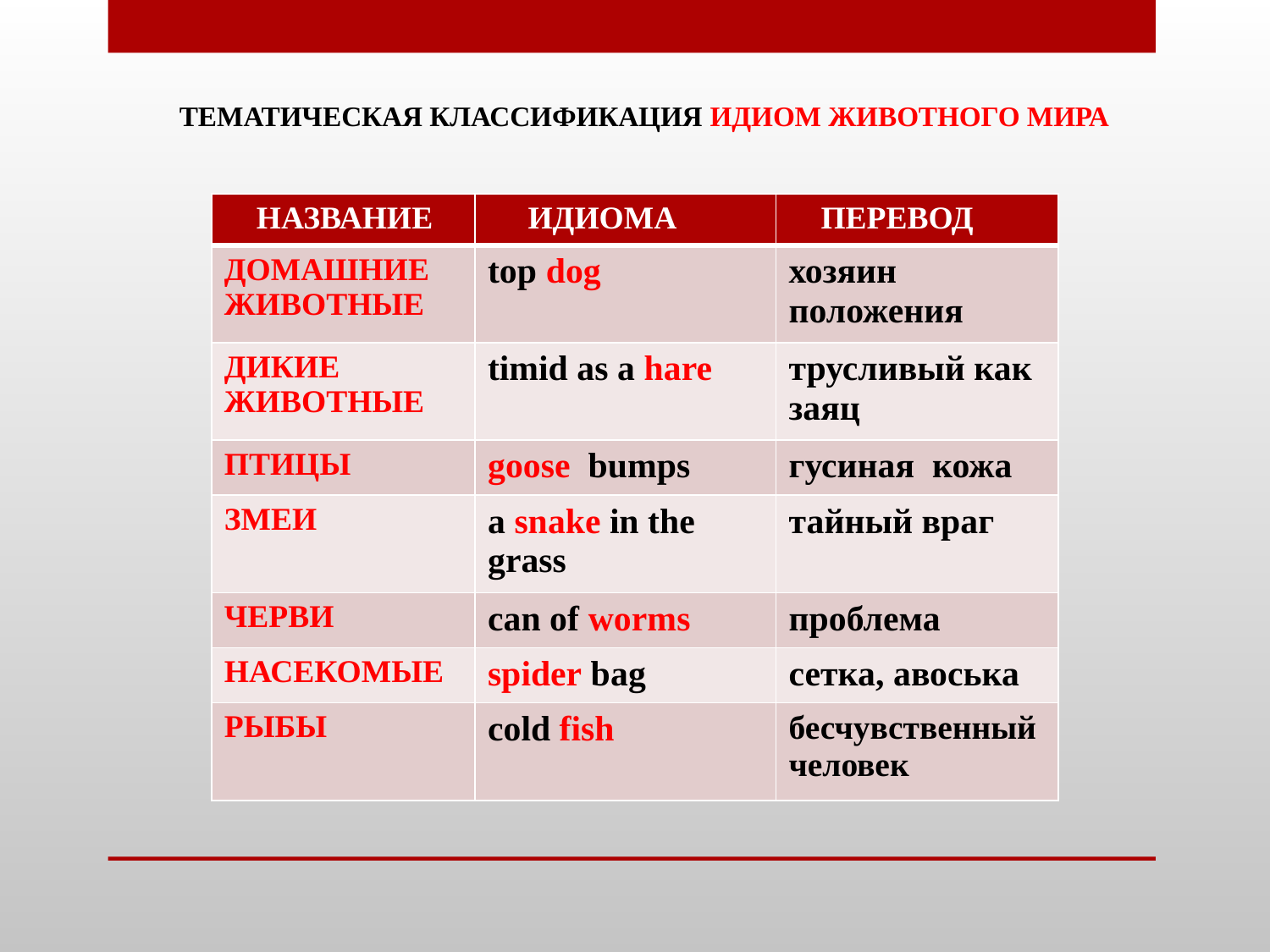

ТЕМАТИЧЕСКАЯ КЛАССИФИКАЦИЯ ИДИОМ ЖИВОТНОГО МИРА
| НАЗВАНИЕ | ИДИОМА | ПЕРЕВОД |
| --- | --- | --- |
| ДОМАШНИЕ ЖИВОТНЫЕ | top dog | хозяин положения |
| ДИКИЕ ЖИВОТНЫЕ | timid as a hare | трусливый как заяц |
| ПТИЦЫ | goose bumps | гусиная кожа |
| ЗМЕИ | a snake in the grass | тайный враг |
| ЧЕРВИ | can of worms | проблема |
| НАСЕКОМЫЕ | spider bag | сетка, авоська |
| РЫБЫ | cold fish | бесчувственный человек |